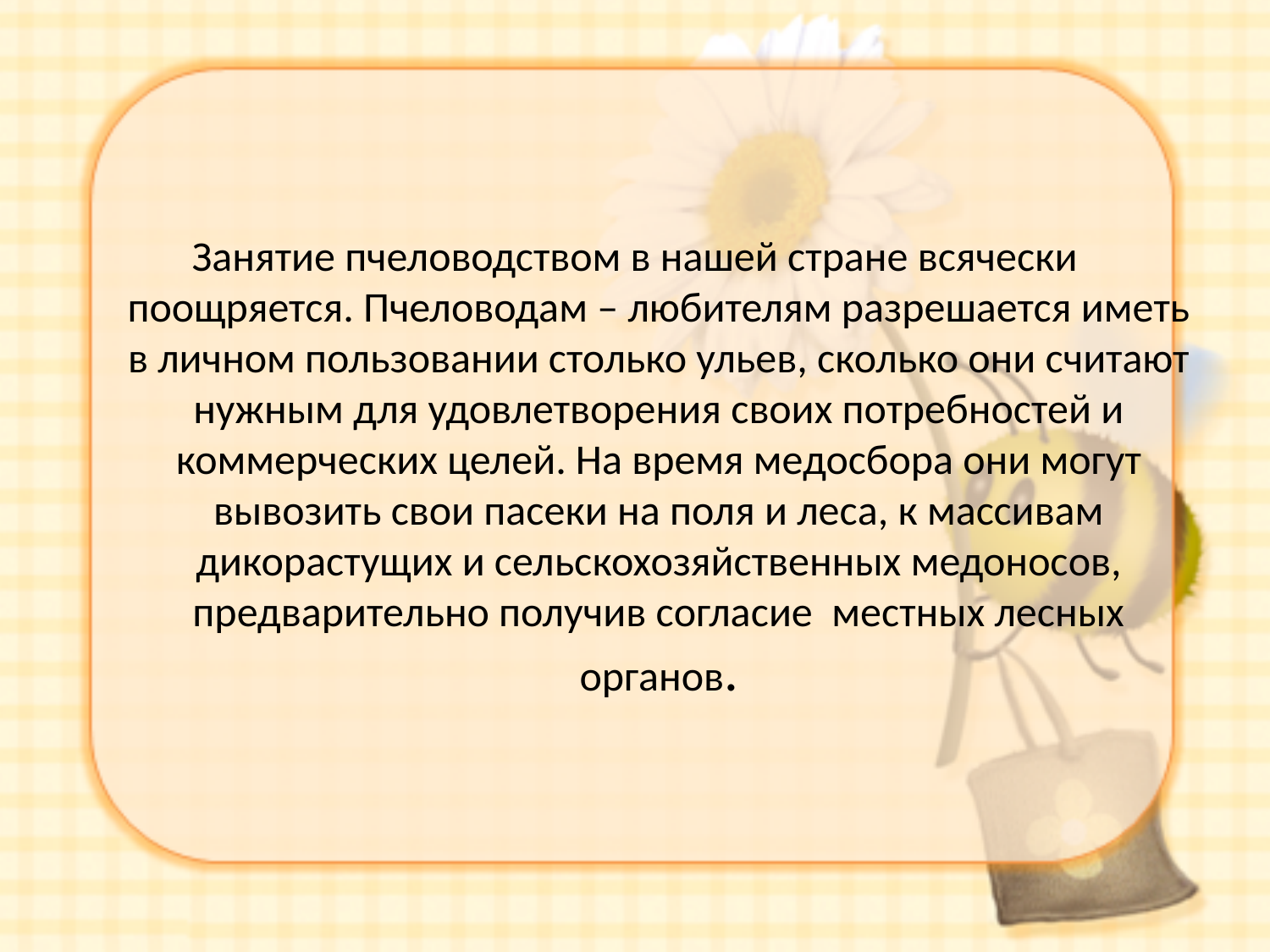

#
Занятие пчеловодством в нашей стране всячески поощряется. Пчеловодам – любителям разрешается иметь в личном пользовании столько ульев, сколько они считают нужным для удовлетворения своих потребностей и коммерческих целей. На время медосбора они могут вывозить свои пасеки на поля и леса, к массивам дикорастущих и сельскохозяйственных медоносов, предварительно получив согласие  местных лесных органов.